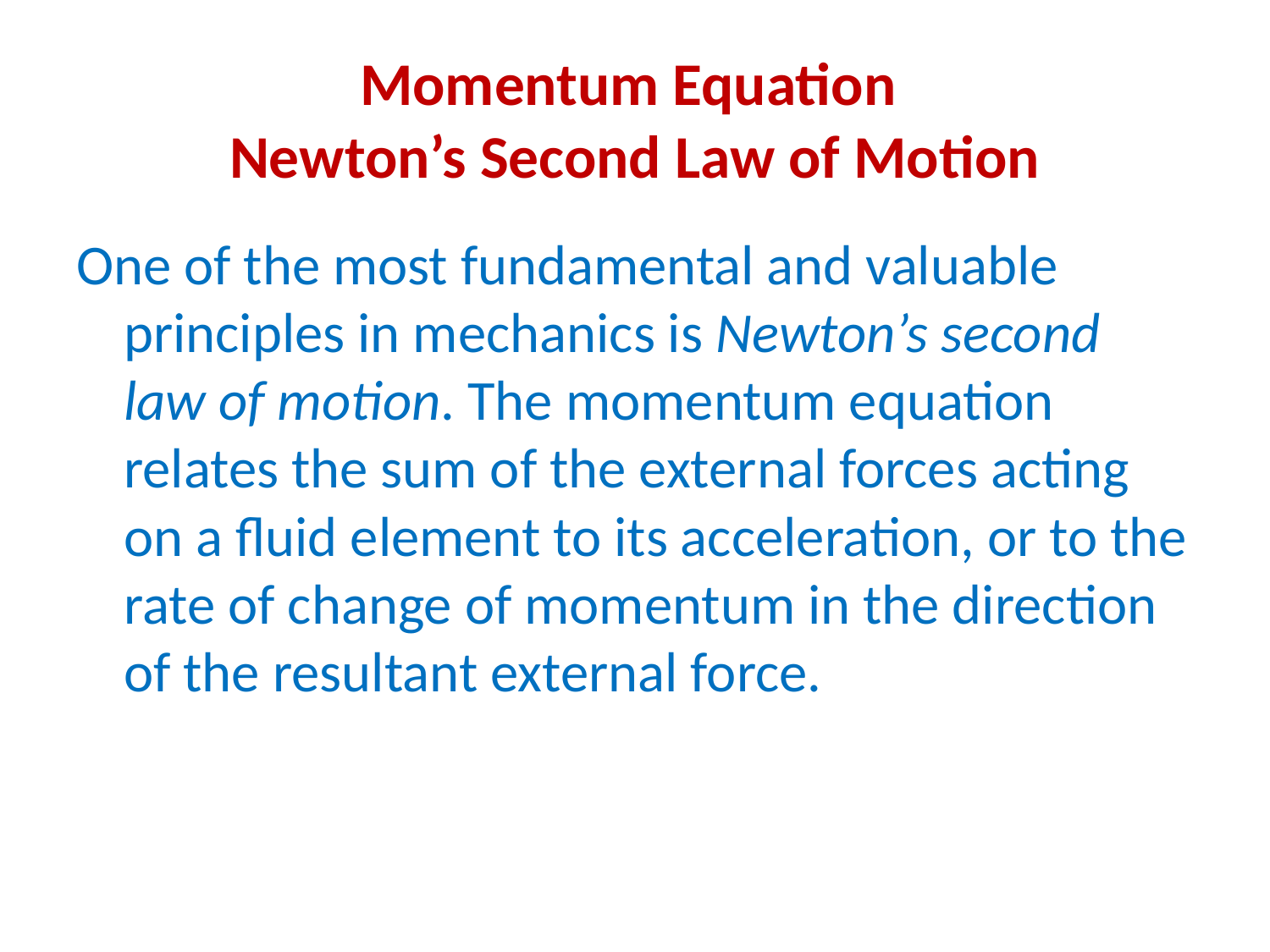

# Momentum Equation Newton’s Second Law of Motion
One of the most fundamental and valuable principles in mechanics is Newton’s second law of motion. The momentum equation relates the sum of the external forces acting on a fluid element to its acceleration, or to the rate of change of momentum in the direction of the resultant external force.